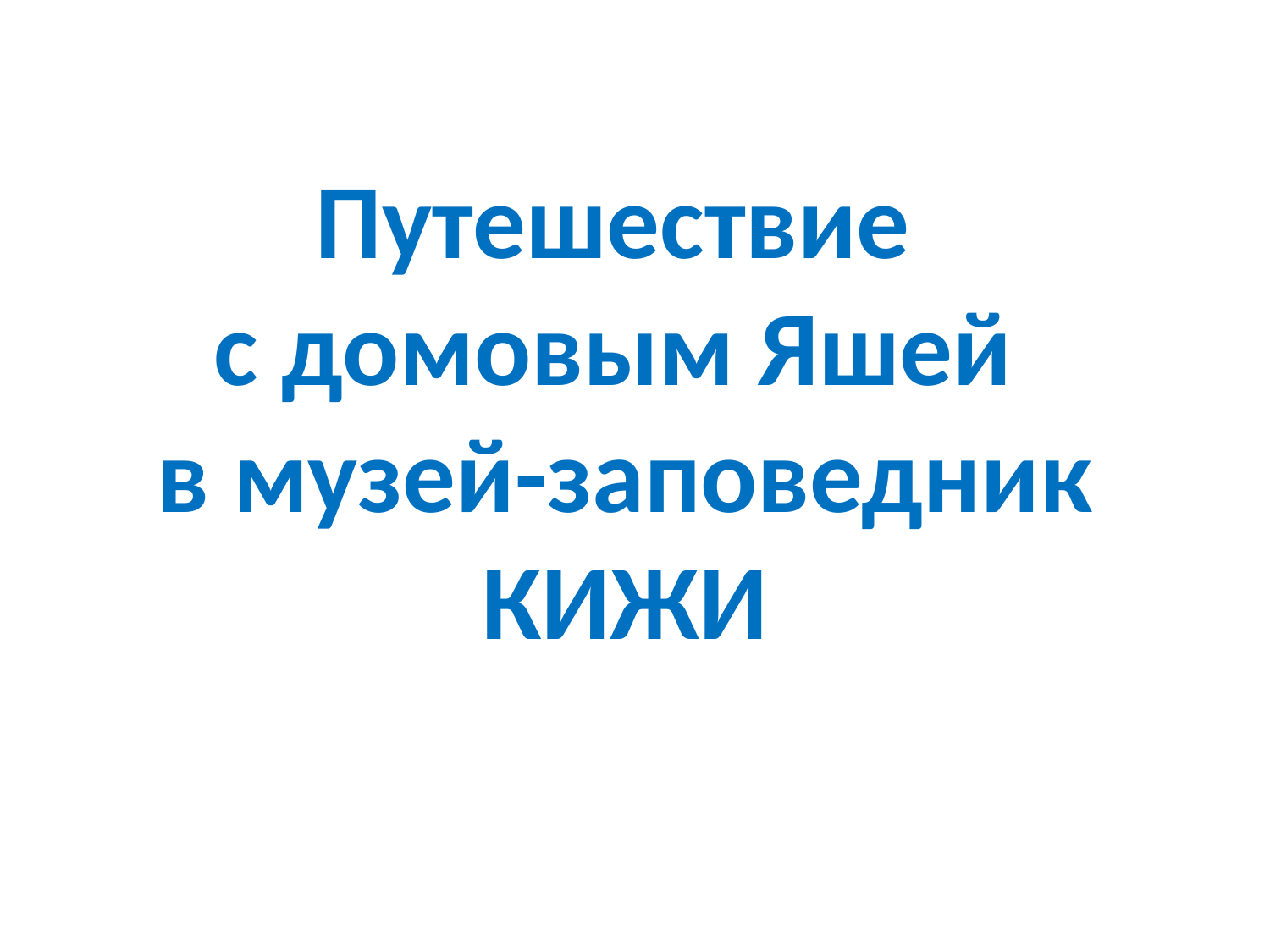

Путешествие
с домовым Яшей
в музей-заповедник КИЖИ